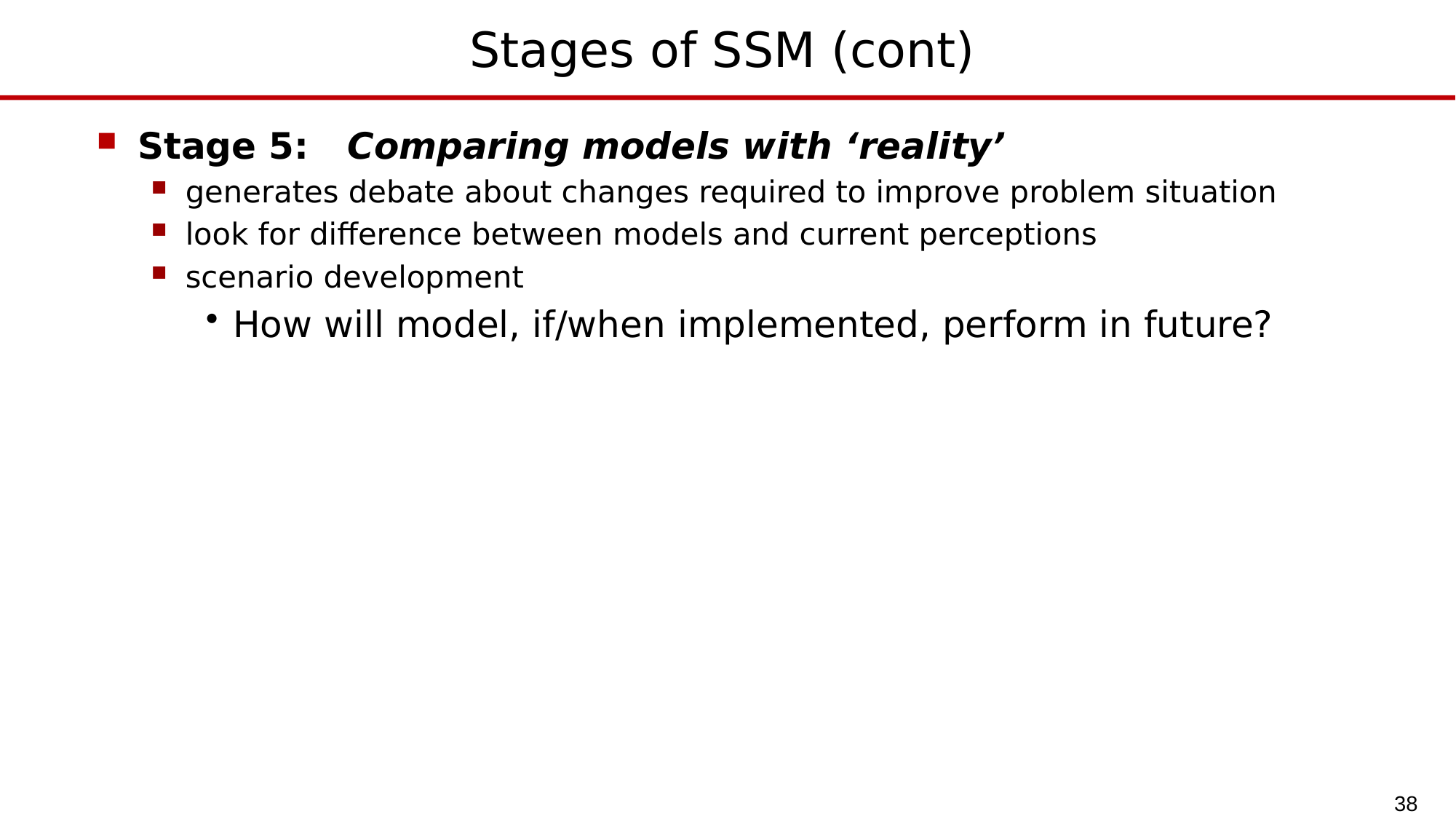

# Stages of SSM (cont)
Stage 5:   Comparing models with ‘reality’
generates debate about changes required to improve problem situation
look for difference between models and current perceptions
scenario development
How will model, if/when implemented, perform in future?
38